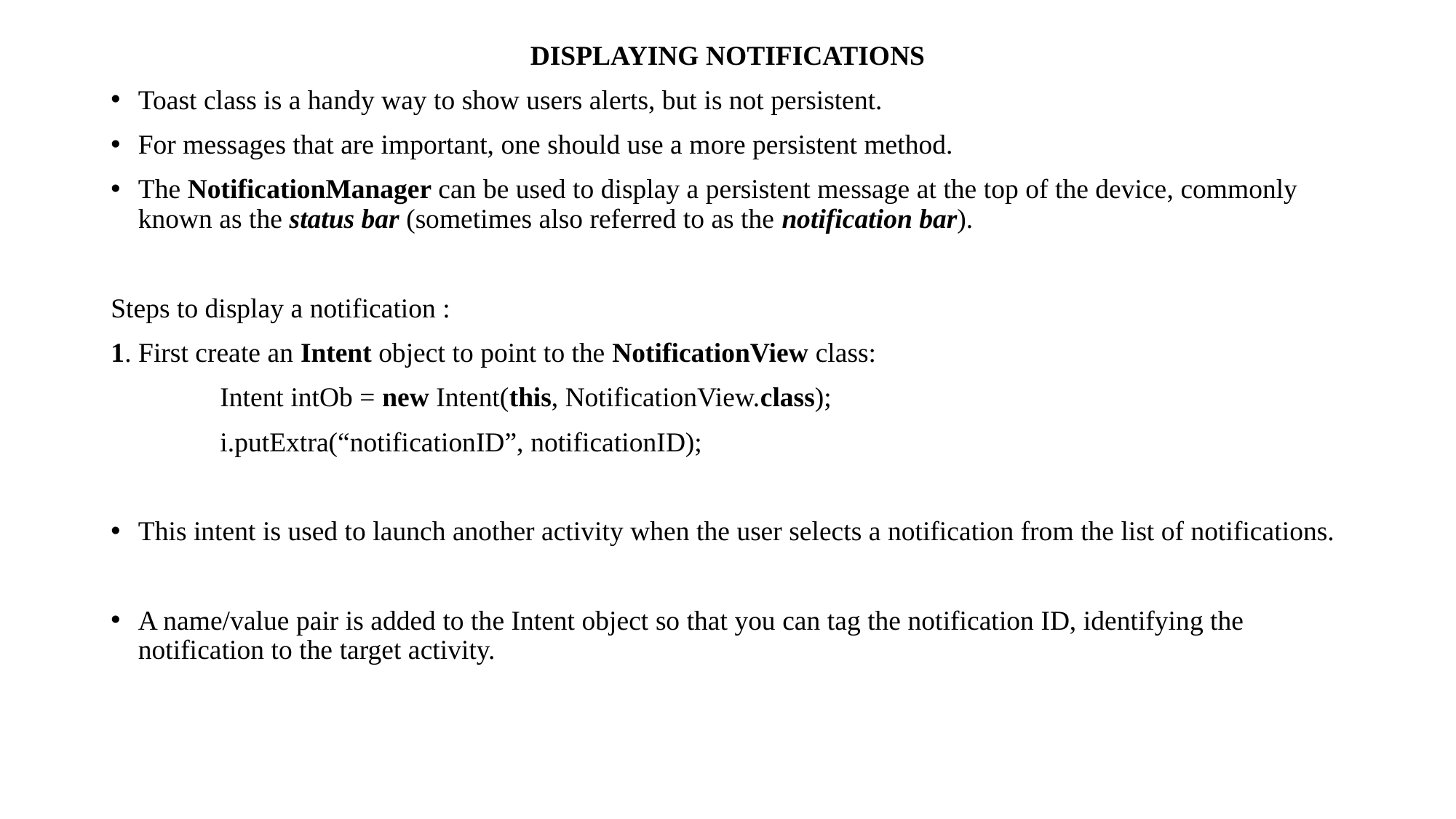

DISPLAYING NOTIFICATIONS
Toast class is a handy way to show users alerts, but is not persistent.
For messages that are important, one should use a more persistent method.
The NotificationManager can be used to display a persistent message at the top of the device, commonly known as the status bar (sometimes also referred to as the notification bar).

Steps to display a notification :
1. First create an Intent object to point to the NotificationView class:
	Intent intOb = new Intent(this, NotificationView.class);
	i.putExtra(“notificationID”, notificationID);

This intent is used to launch another activity when the user selects a notification from the list of notifications.

A name/value pair is added to the Intent object so that you can tag the notification ID, identifying the notification to the target activity.